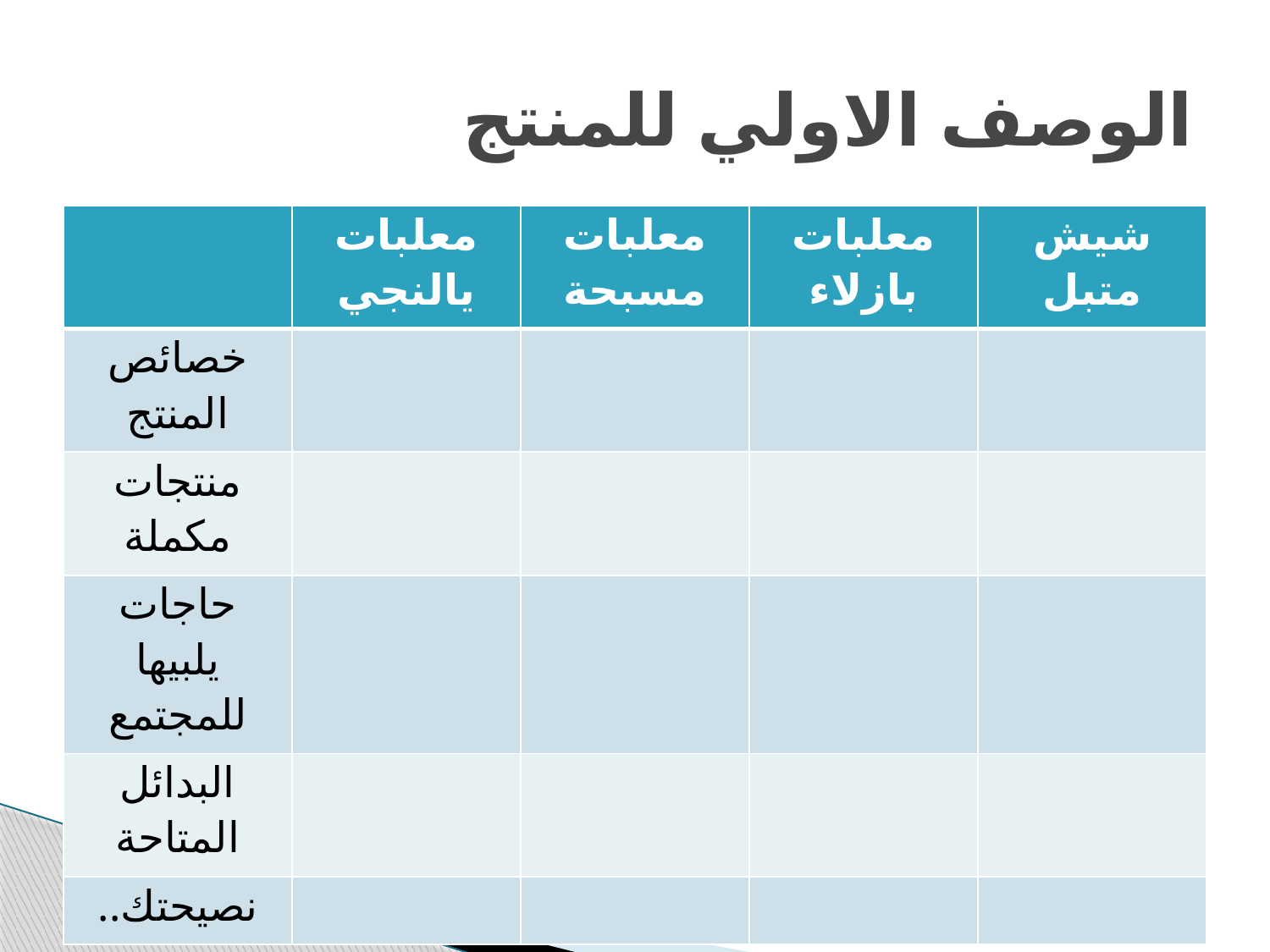

# الوصف الاولي للمنتج
|  | معلبات يالنجي | معلبات مسبحة | معلبات بازلاء | شيش متبل |
| --- | --- | --- | --- | --- |
| خصائص المنتج |  |  |  |  |
| منتجات مكملة |  |  |  |  |
| حاجات يلبيها للمجتمع |  |  |  |  |
| البدائل المتاحة |  |  |  |  |
| نصيحتك.. |  |  |  |  |